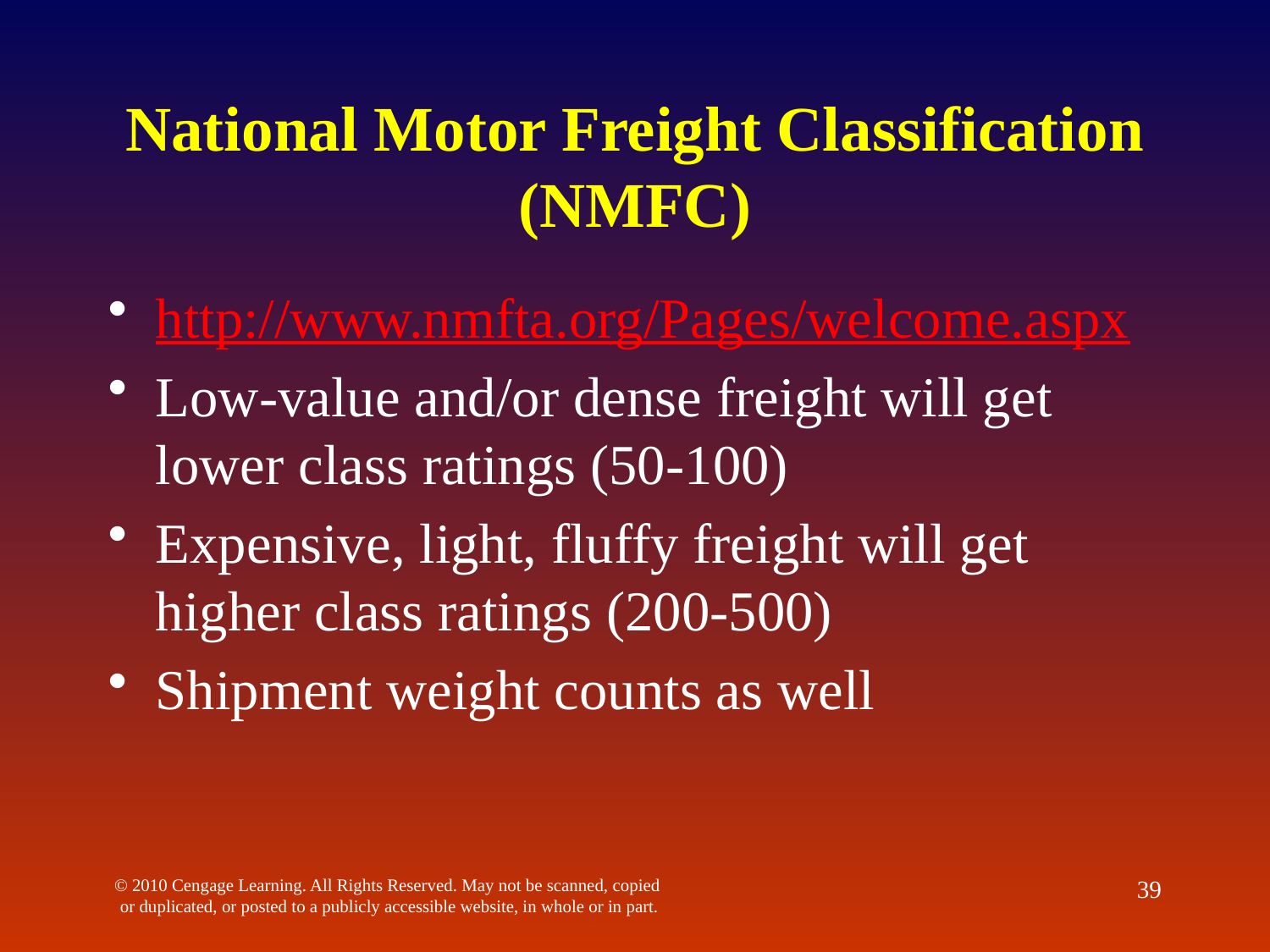

# National Motor Freight Classification (NMFC)
http://www.nmfta.org/Pages/welcome.aspx
Low-value and/or dense freight will get lower class ratings (50-100)
Expensive, light, fluffy freight will get higher class ratings (200-500)
Shipment weight counts as well

© 2010 Cengage Learning. All Rights Reserved. May not be scanned, copied   or duplicated, or posted to a publicly accessible website, in whole or in part.
39